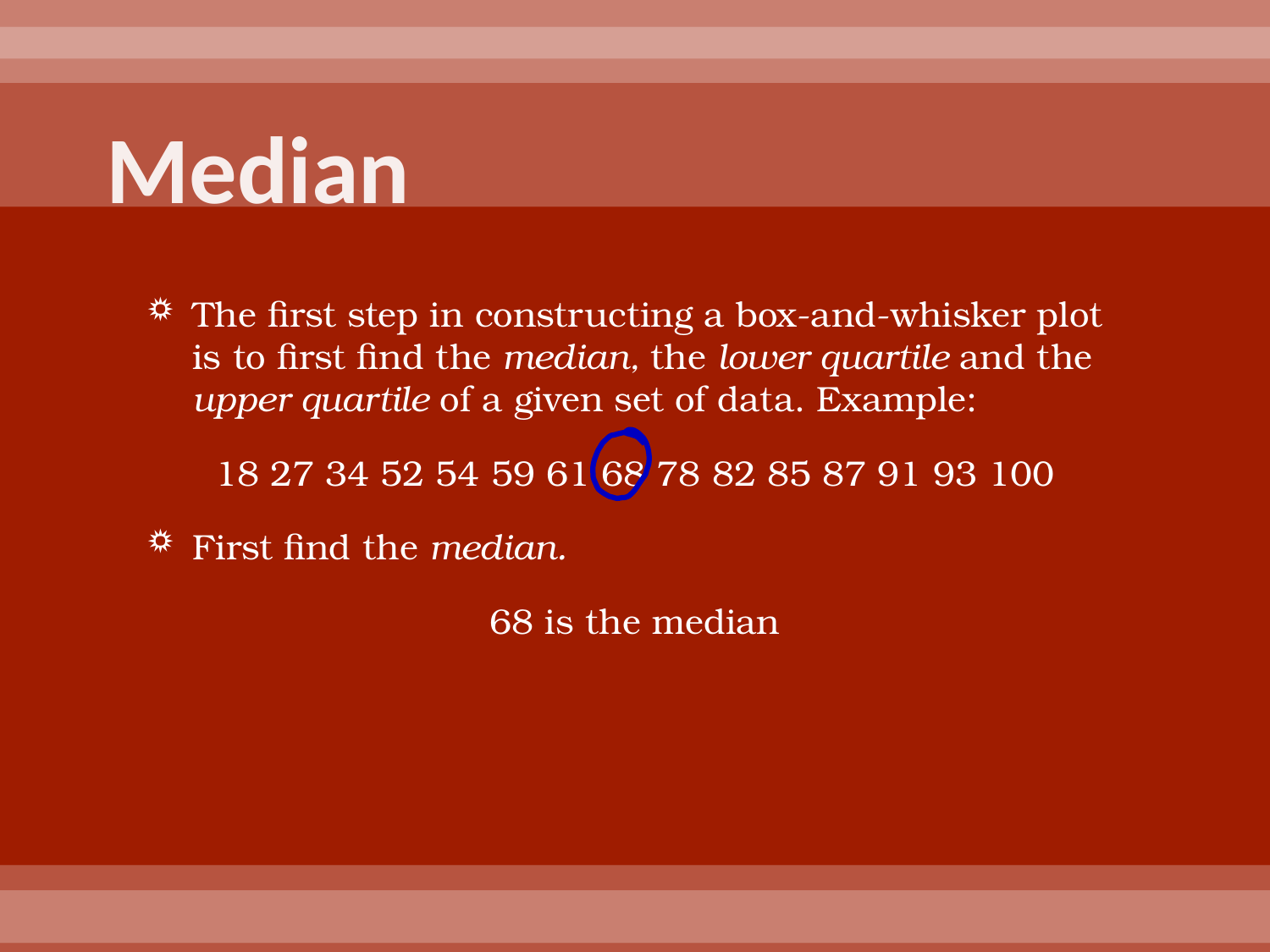

# Median
The first step in constructing a box-and-whisker plot is to first find the median, the lower quartile and the upper quartile of a given set of data. Example:
18 27 34 52 54 59 61 68 78 82 85 87 91 93 100
First find the median.
68 is the median